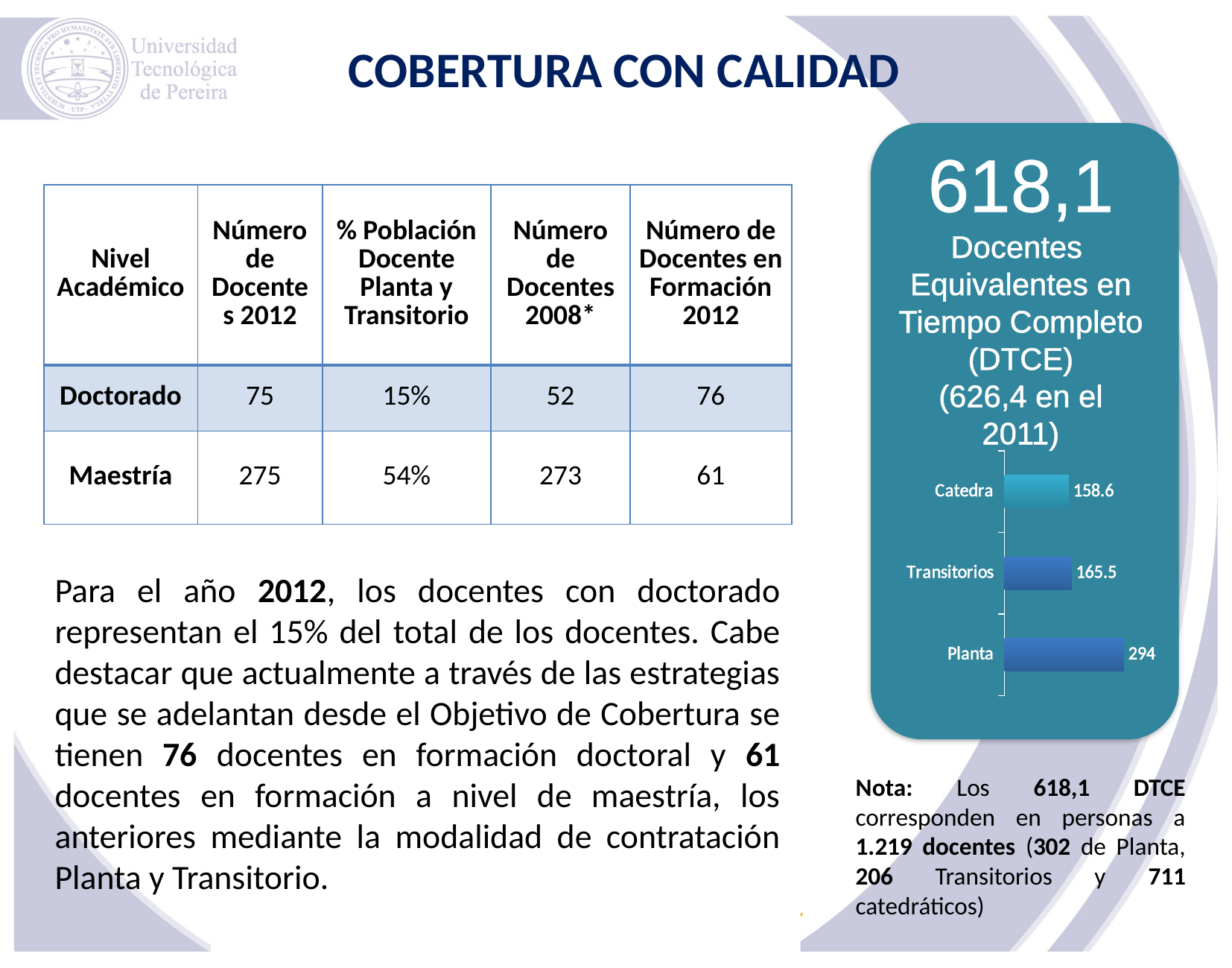

COBERTURA CON CALIDAD

618,1
Docentes  Equivalentes en Tiempo Completo (DTCE)
(626,4 en el 2011)
| Nivel Académico | Número de Docentes 2012 | % Población Docente Planta y Transitorio | Número de Docentes 2008\* | Número de Docentes en Formación 2012 |
| --- | --- | --- | --- | --- |
| Doctorado | 75 | 15% | 52 | 76 |
| Maestría | 275 | 54% | 273 | 61 |

### Chart

| Category |  |
|---|---|
| Planta | 294.0 |
| Transitorios | 165.5 |
| Catedra | 158.6 |
Para el año 2012, los docentes con doctorado representan el 15% del total de los docentes. Cabe destacar que actualmente a través de las estrategias que se adelantan desde el Objetivo de Cobertura se tienen 76 docentes en formación doctoral y 61 docentes en formación a nivel de maestría, los anteriores mediante la modalidad de contratación Planta y Transitorio.
Nota: Los 618,1 DTCE corresponden en personas a 1.219 docentes (302 de Planta, 206 Transitorios y 711 catedráticos)